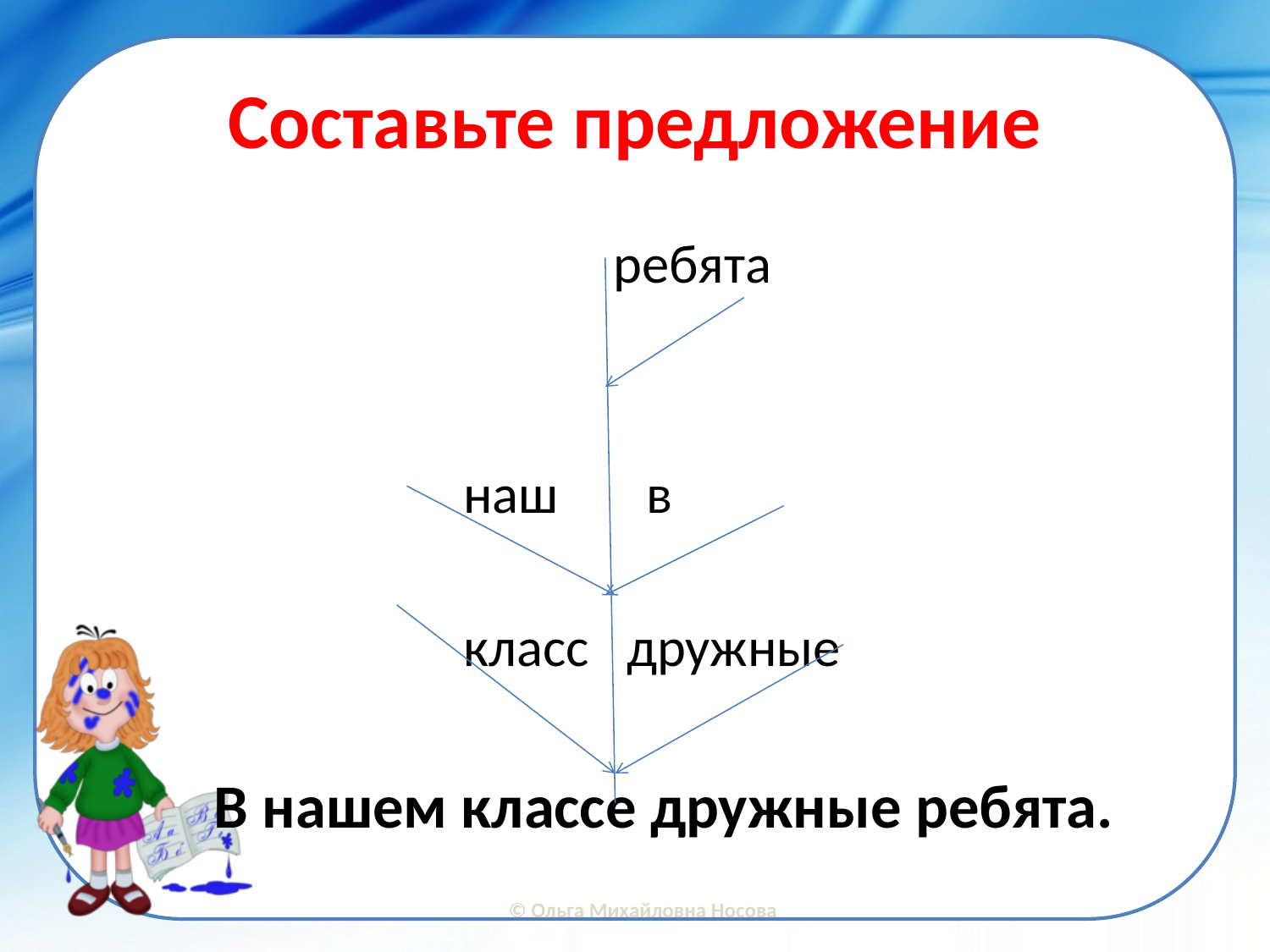

# Составьте предложение
                                           ребята

                               наш       в

                               класс   дружные

           В нашем классе дружные ребята.